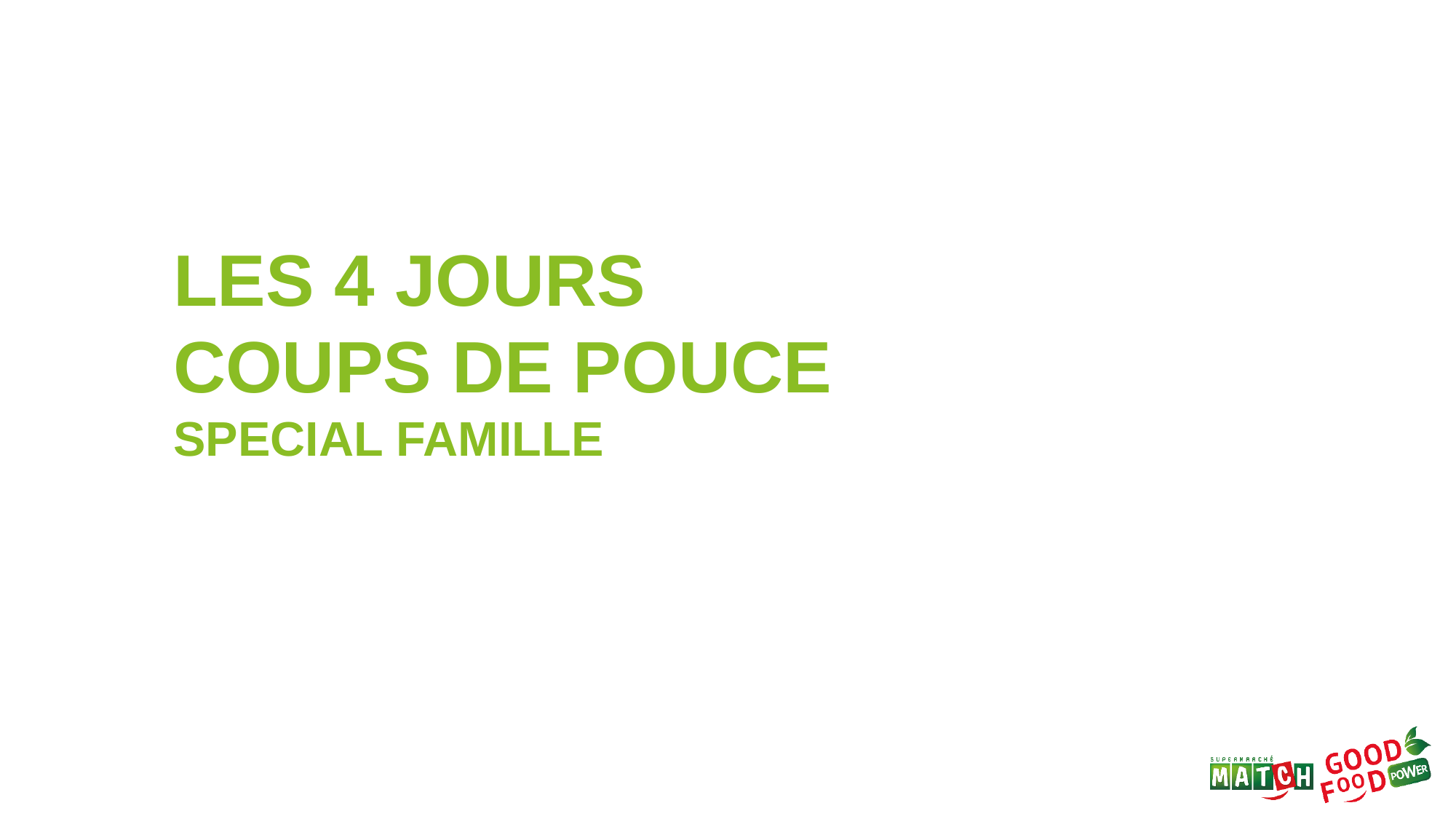

LES 4 JOURS
COUPS DE POUCE
SPECIAL FAMILLE